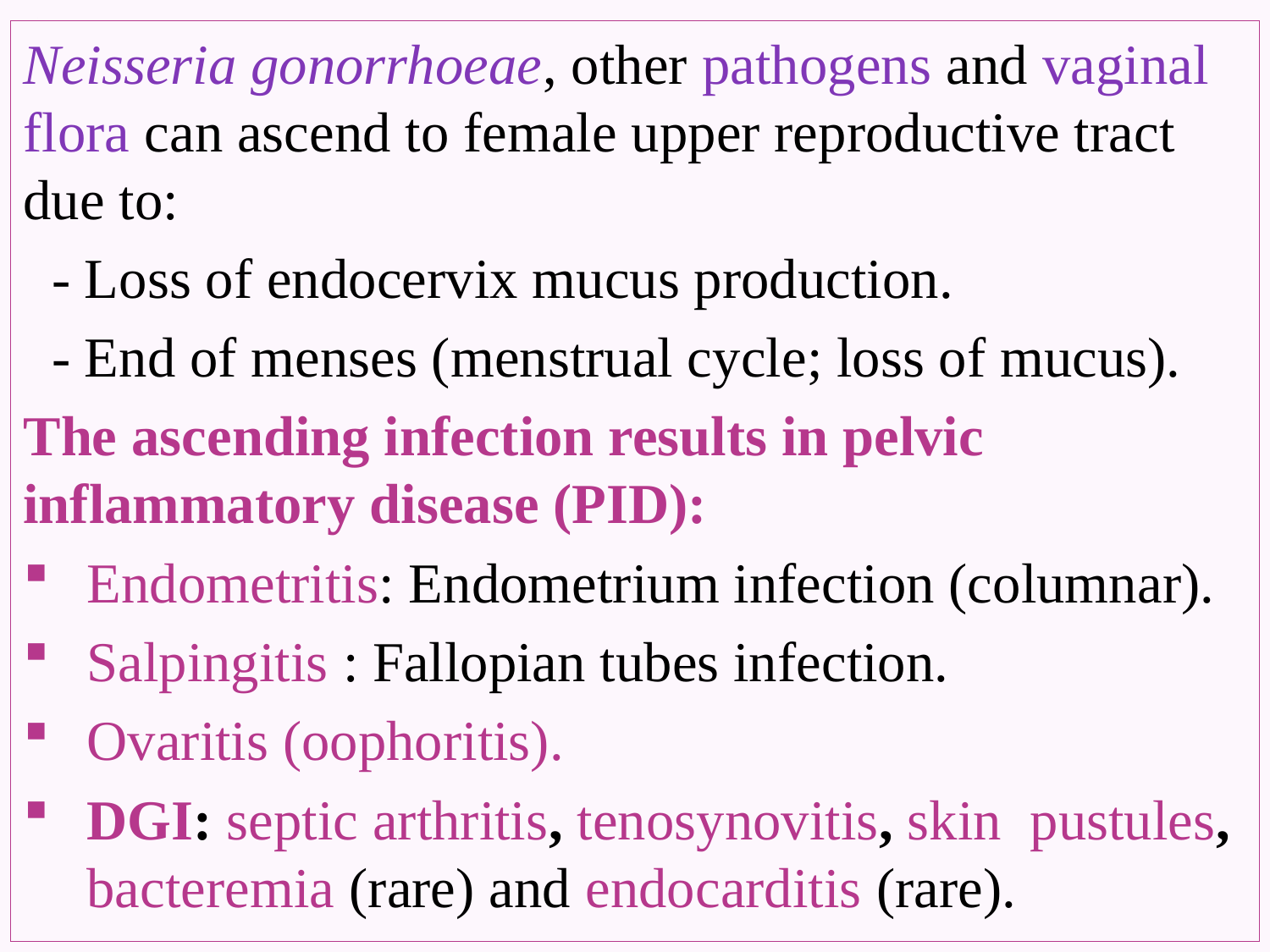

# N
Neisseria gonorrhoeae, other pathogens and vaginal flora can ascend to female upper reproductive tract due to:
  - Loss of endocervix mucus production.
  - End of menses (menstrual cycle; loss of mucus).
The ascending infection results in pelvic inflammatory disease (PID):
Endometritis: Endometrium infection (columnar).
Salpingitis : Fallopian tubes infection.
Ovaritis (oophoritis).
DGI: septic arthritis, tenosynovitis, skin  pustules, bacteremia (rare) and endocarditis (rare).